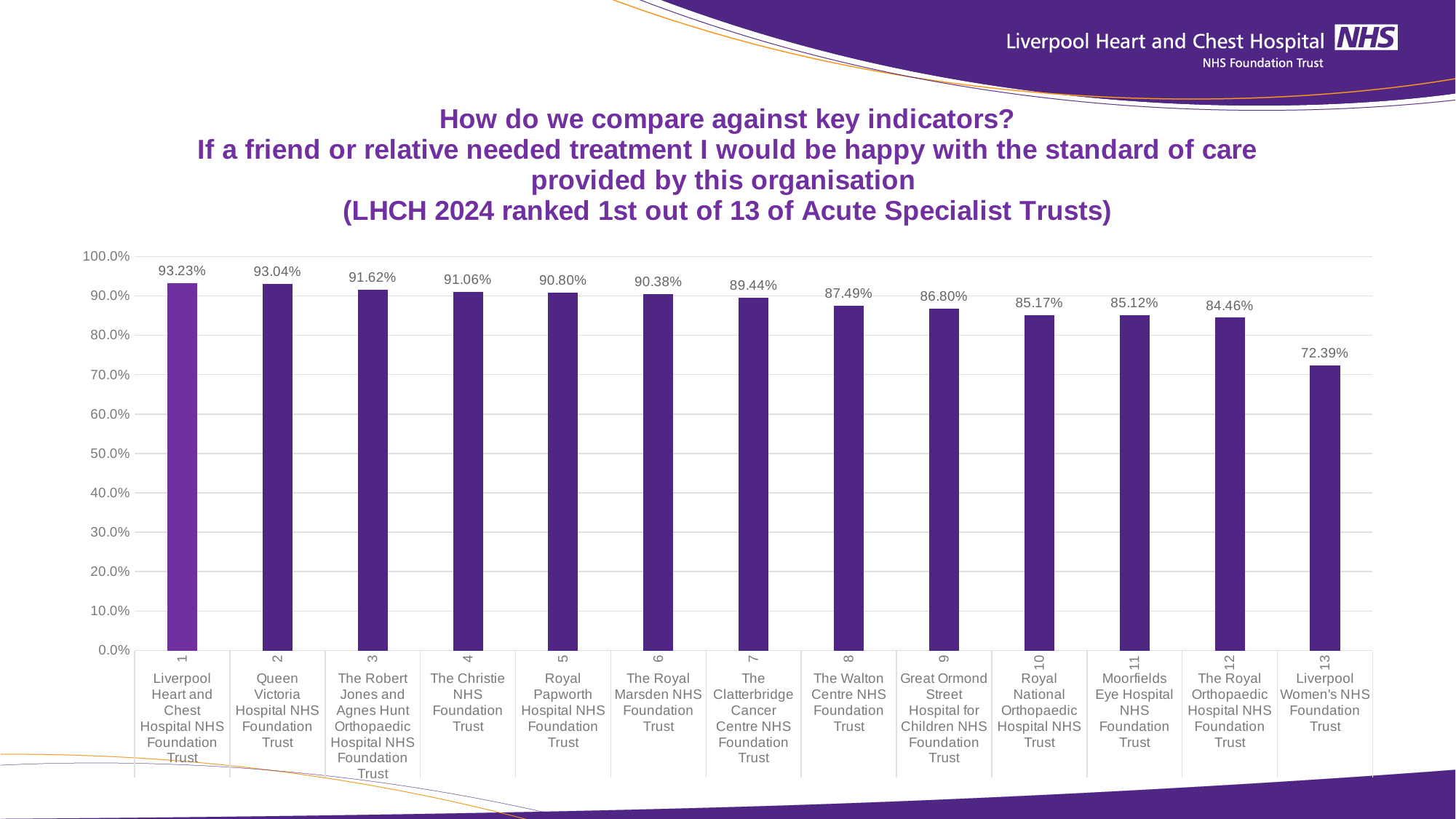

### Chart: How do we compare against key indicators?
If a friend or relative needed treatment I would be happy with the standard of care provided by this organisation
(LHCH 2024 ranked 1st out of 13 of Acute Specialist Trusts)

| Category |  |
|---|---|
| 1 | 0.9323 |
| 2 | 0.9304 |
| 3 | 0.9162 |
| 4 | 0.9106 |
| 5 | 0.908 |
| 6 | 0.9038 |
| 7 | 0.8944 |
| 8 | 0.8749 |
| 9 | 0.868 |
| 10 | 0.8517 |
| 11 | 0.8512 |
| 12 | 0.8446 |
| 13 | 0.7239 |